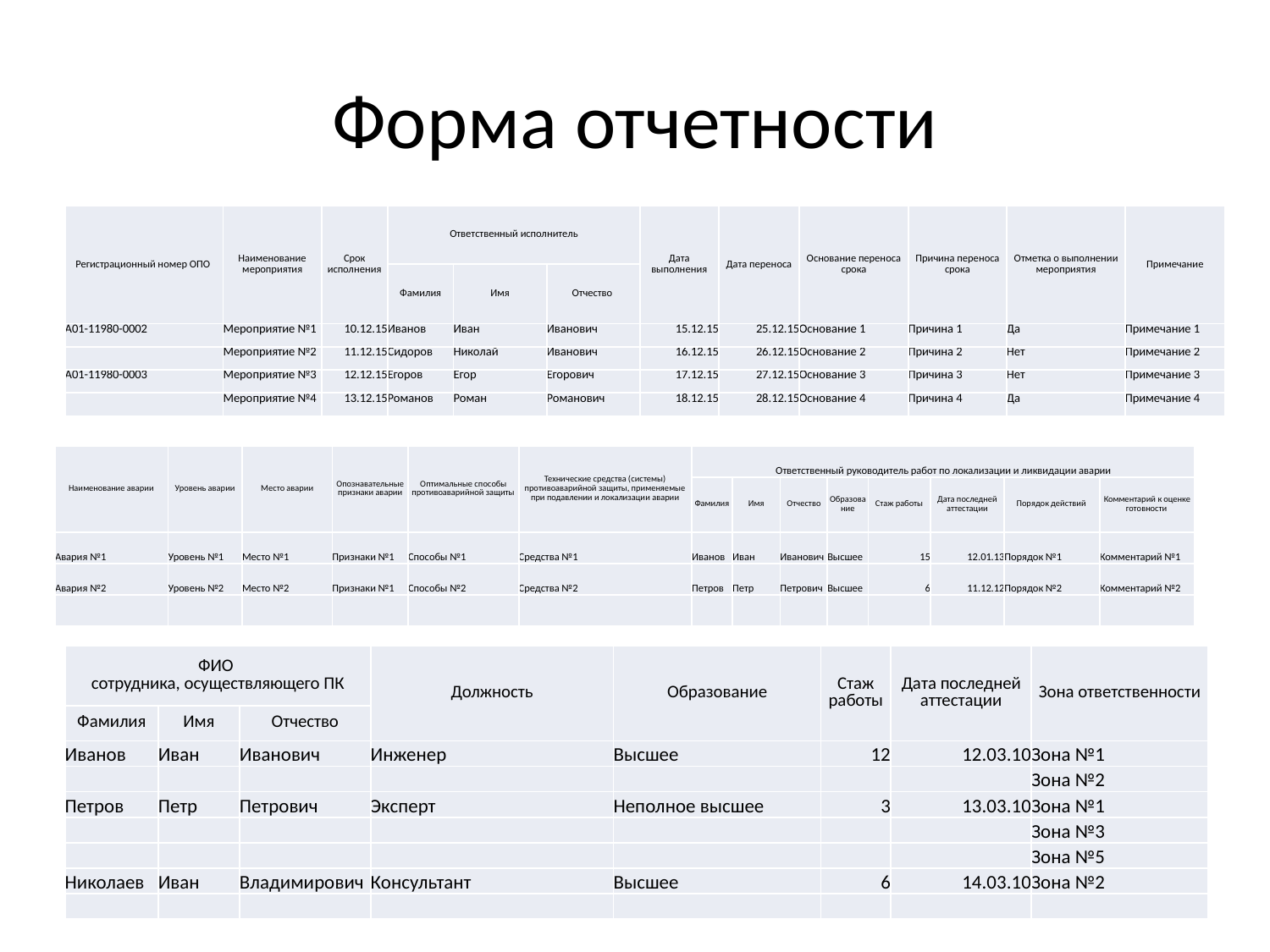

# Форма отчетности
| Регистрационный номер ОПО | Наименование мероприятия | Срок исполнения | Ответственный исполнитель |  |  | Дата выполнения | Дата переноса | Основание переноса срока | Причина переноса срока | Отметка о выполнении мероприятия | Примечание |
| --- | --- | --- | --- | --- | --- | --- | --- | --- | --- | --- | --- |
|  |  |  | Фамилия | Имя | Отчество |  |  |  |  |  |  |
| А01-11980-0002 | Мероприятие №1 | 10.12.15 | Иванов | Иван | Иванович | 15.12.15 | 25.12.15 | Основание 1 | Причина 1 | Да | Примечание 1 |
|  | Мероприятие №2 | 11.12.15 | Сидоров | Николай | Иванович | 16.12.15 | 26.12.15 | Основание 2 | Причина 2 | Нет | Примечание 2 |
| А01-11980-0003 | Мероприятие №3 | 12.12.15 | Егоров | Егор | Егорович | 17.12.15 | 27.12.15 | Основание 3 | Причина 3 | Нет | Примечание 3 |
|  | Мероприятие №4 | 13.12.15 | Романов | Роман | Романович | 18.12.15 | 28.12.15 | Основание 4 | Причина 4 | Да | Примечание 4 |
| Наименование аварии | Уровень аварии | Место аварии | Опознавательные признаки аварии | Оптимальные способы противоаварийной защиты | Технические средства (системы) противоаварийной защиты, применяемые при подавлении и локализации аварии | Ответственный руководитель работ по локализации и ликвидации аварии |  |  |  |  |  |  |  |
| --- | --- | --- | --- | --- | --- | --- | --- | --- | --- | --- | --- | --- | --- |
|  |  |  |  |  |  | Фамилия | Имя | Отчество | Образование | Стаж работы | Дата последней аттестации | Порядок действий | Комментарий к оценке готовности |
| Авария №1 | Уровень №1 | Место №1 | Признаки №1 | Способы №1 | Средства №1 | Иванов | Иван | Иванович | Высшее | 15 | 12.01.13 | Порядок №1 | Комментарий №1 |
| Авария №2 | Уровень №2 | Место №2 | Признаки №1 | Способы №2 | Средства №2 | Петров | Петр | Петрович | Высшее | 6 | 11.12.12 | Порядок №2 | Комментарий №2 |
|  |  |  |  |  |  |  |  |  |  |  |  |  |  |
| ФИО сотрудника, осуществляющего ПК |  |  | Должность | Образование | Стаж работы | Дата последней аттестации | Зона ответственности |
| --- | --- | --- | --- | --- | --- | --- | --- |
| Фамилия | Имя | Отчество |  |  |  |  |  |
| Иванов | Иван | Иванович | Инженер | Высшее | 12 | 12.03.10 | Зона №1 |
|  |  |  |  |  |  |  | Зона №2 |
| Петров | Петр | Петрович | Эксперт | Неполное высшее | 3 | 13.03.10 | Зона №1 |
|  |  |  |  |  |  |  | Зона №3 |
|  |  |  |  |  |  |  | Зона №5 |
| Николаев | Иван | Владимирович | Консультант | Высшее | 6 | 14.03.10 | Зона №2 |
|  |  |  |  |  |  |  |  |